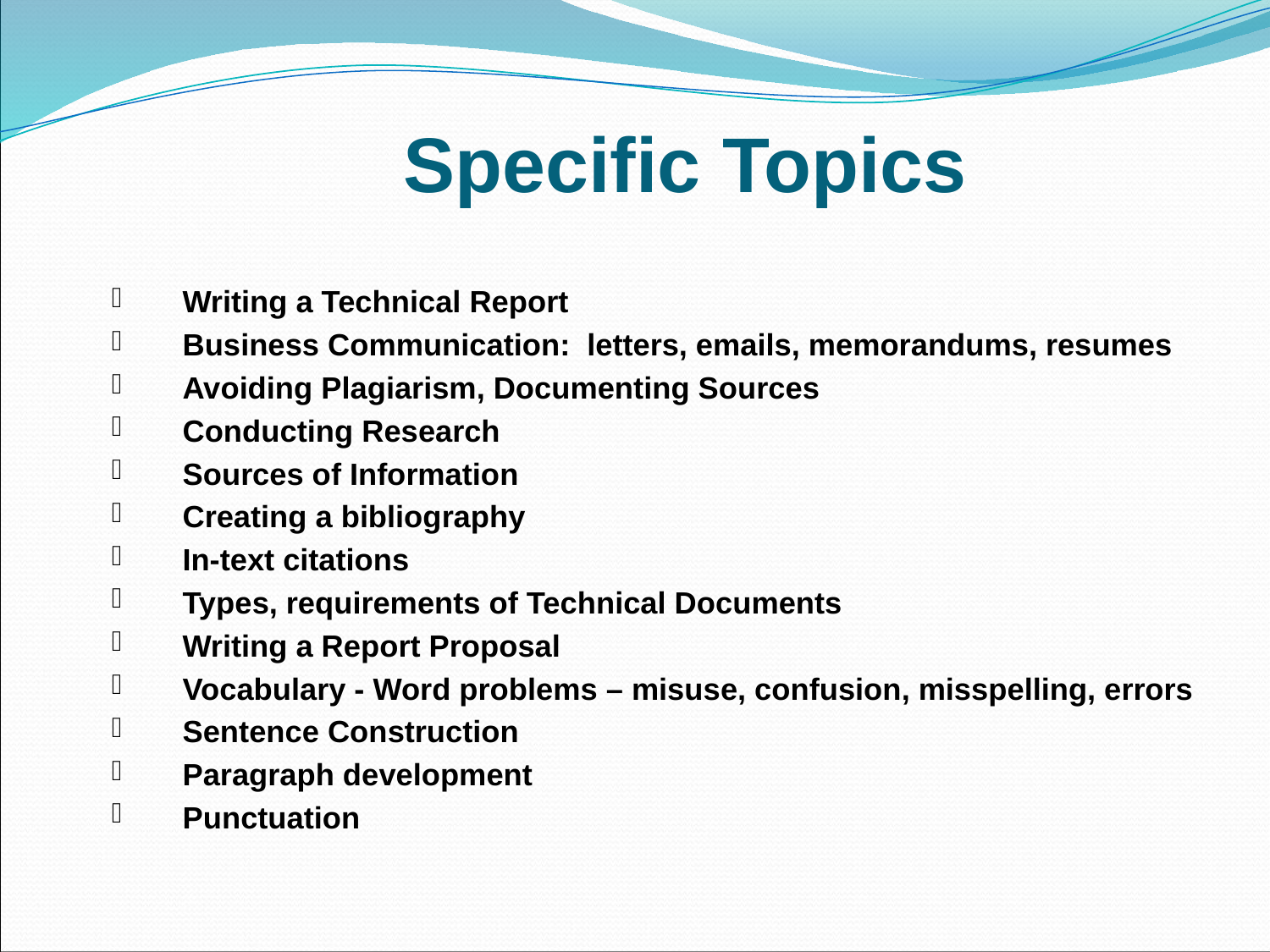

# Specific Topics
Writing a Technical Report
Business Communication:  letters, emails, memorandums, resumes
Avoiding Plagiarism, Documenting Sources
Conducting Research
Sources of Information
Creating a bibliography
In-text citations
Types, requirements of Technical Documents
Writing a Report Proposal
Vocabulary - Word problems – misuse, confusion, misspelling, errors
Sentence Construction
Paragraph development
Punctuation